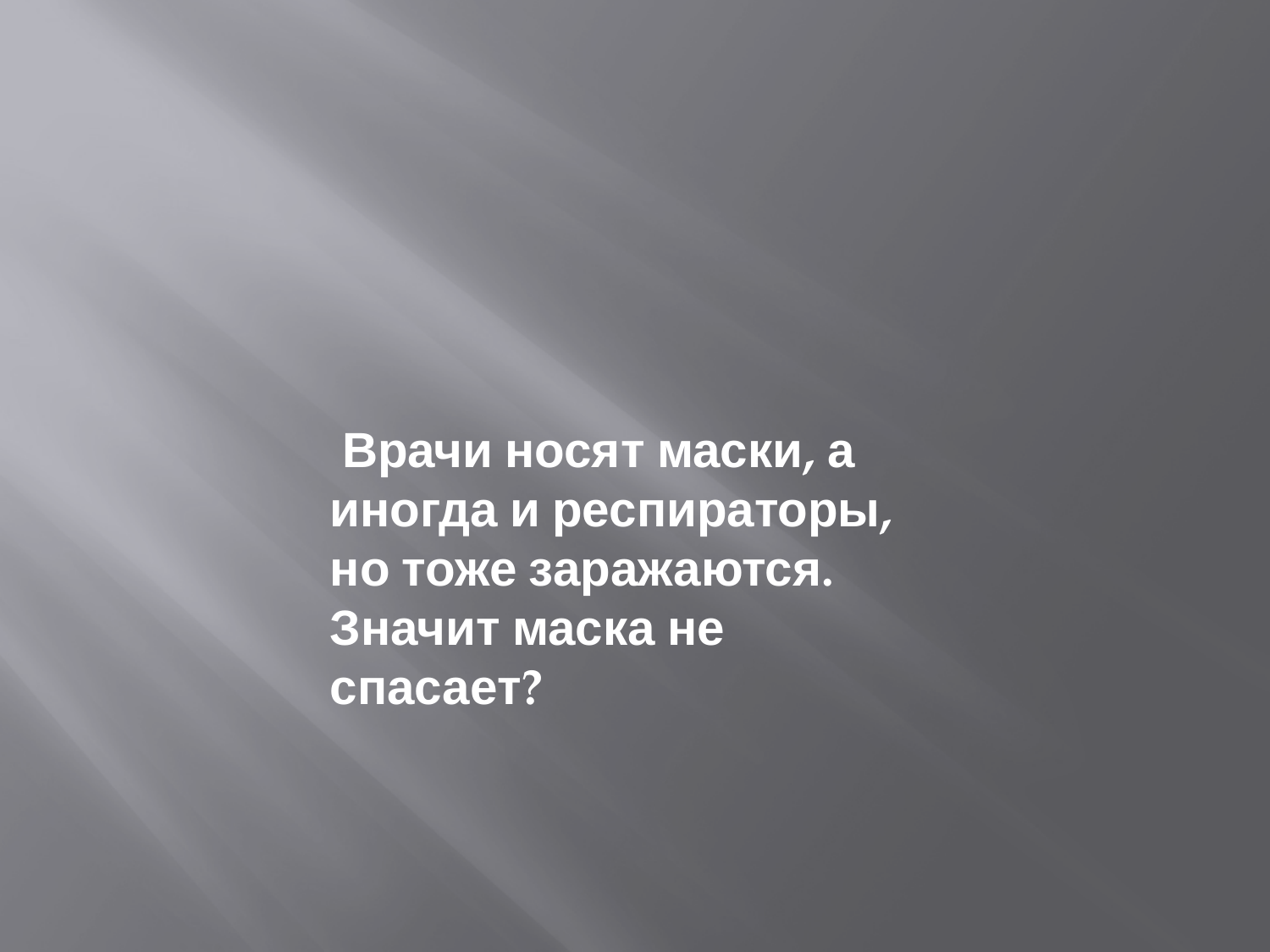

Врачи носят маски, а иногда и респираторы, но тоже заражаются. Значит маска не спасает?